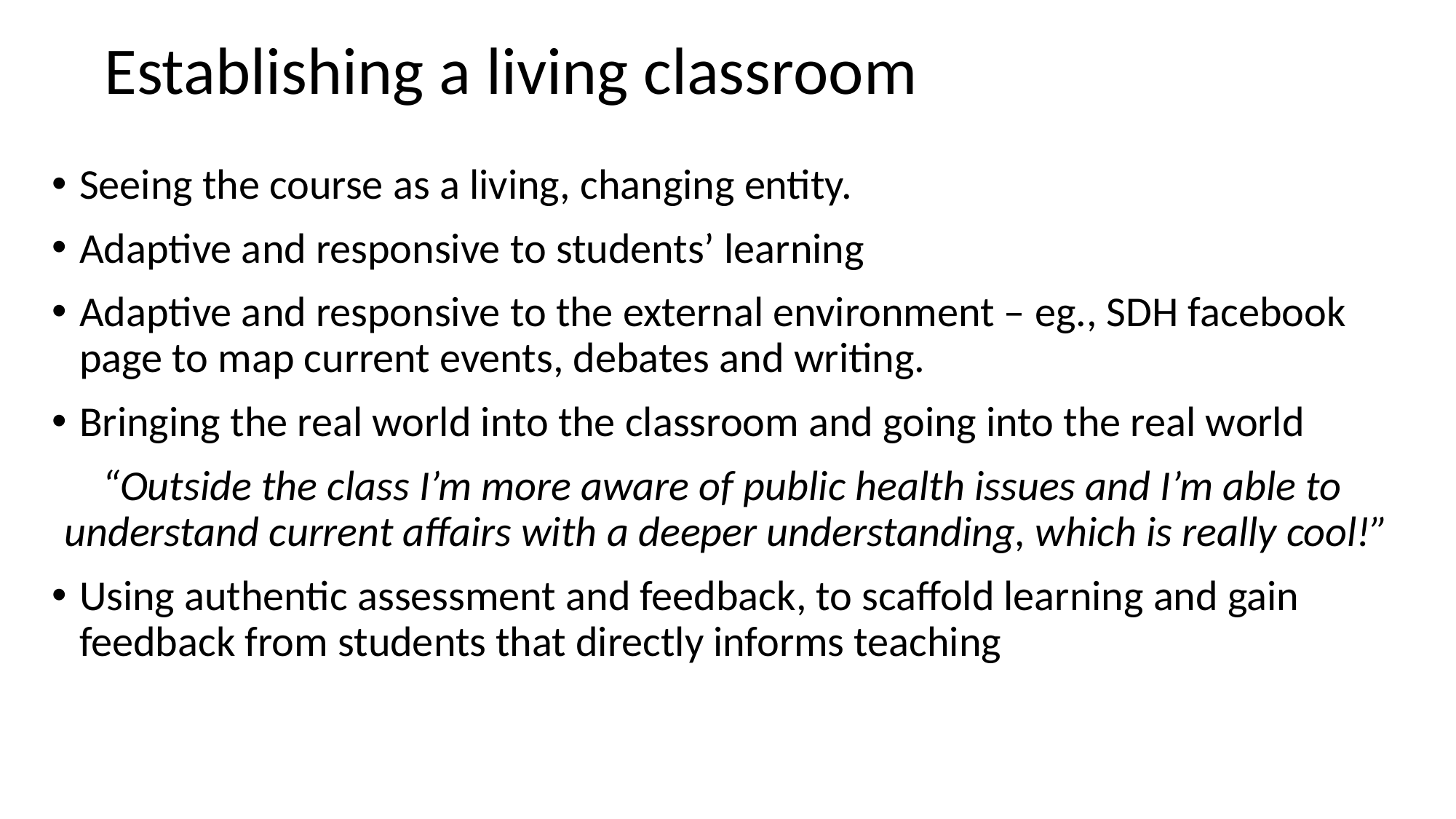

# Establishing a living classroom
Seeing the course as a living, changing entity.
Adaptive and responsive to students’ learning
Adaptive and responsive to the external environment – eg., SDH facebook page to map current events, debates and writing.
Bringing the real world into the classroom and going into the real world
“Outside the class I’m more aware of public health issues and I’m able to  understand current affairs with a deeper understanding, which is really cool!”
Using authentic assessment and feedback, to scaffold learning and gain feedback from students that directly informs teaching